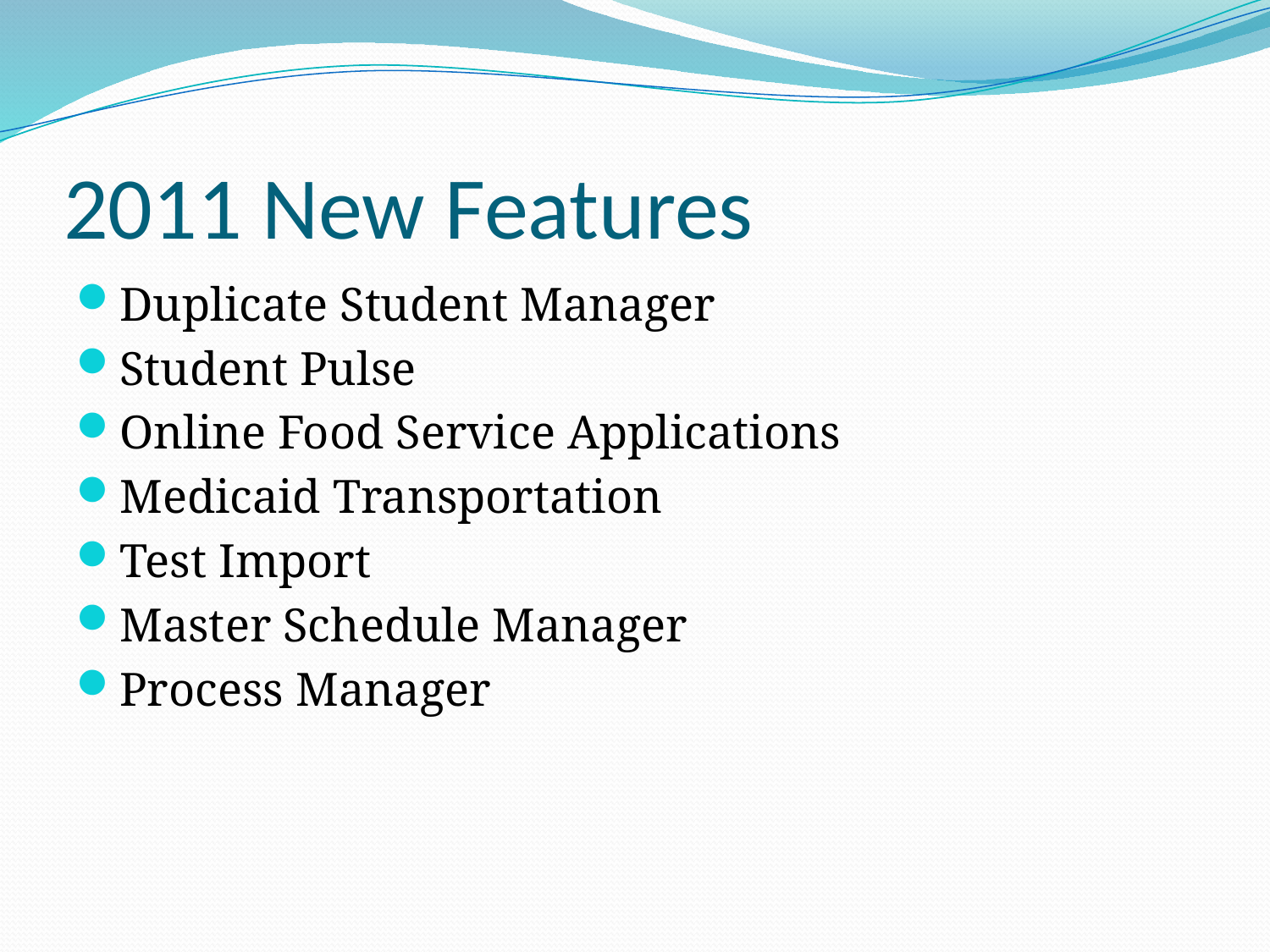

# 2011 New Features
Duplicate Student Manager
Student Pulse
Online Food Service Applications
Medicaid Transportation
Test Import
Master Schedule Manager
Process Manager